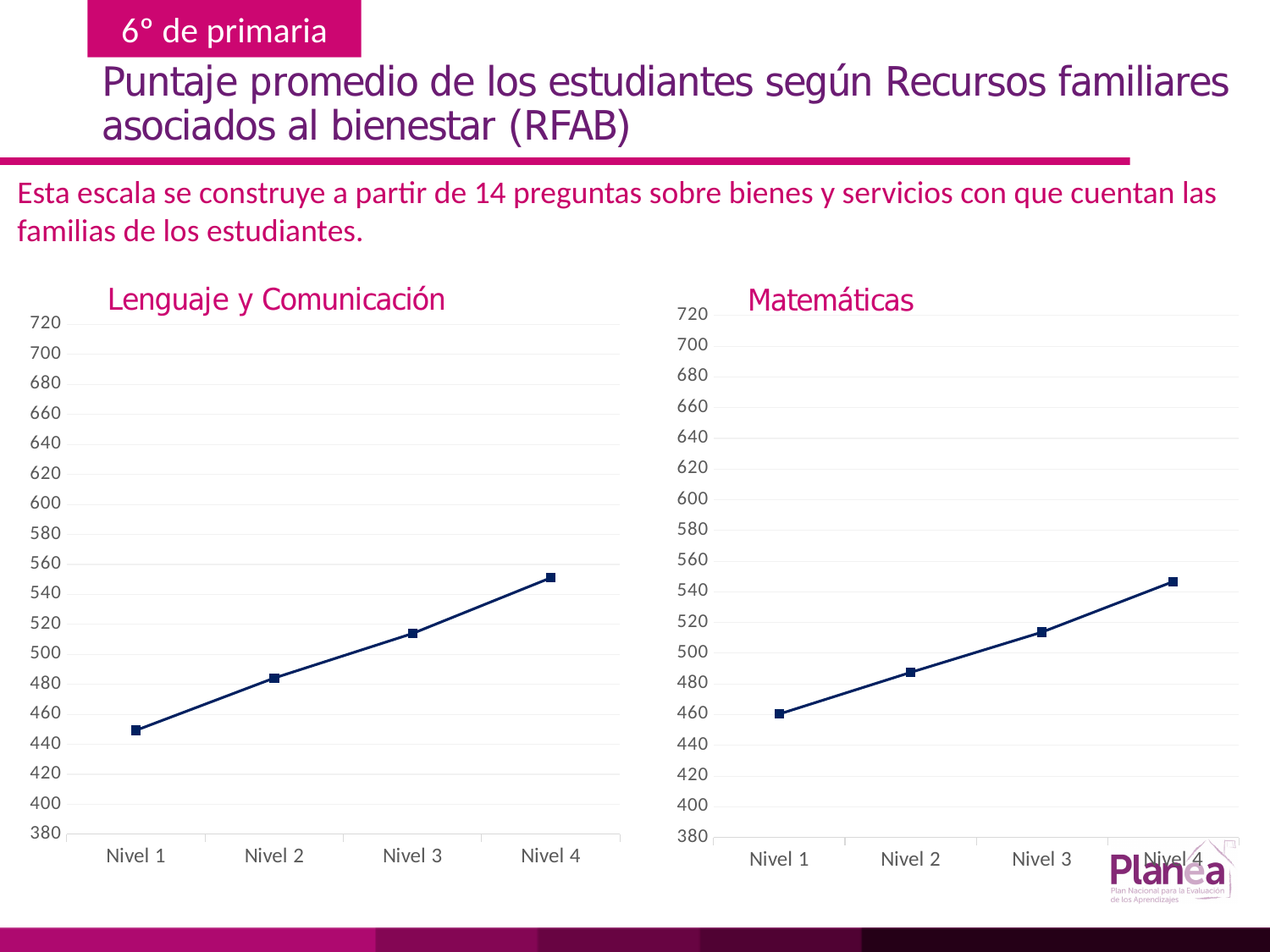

# Puntaje promedio de los estudiantes según Recursos familiares asociados al bienestar (RFAB)

Esta escala se construye a partir de 14 preguntas sobre bienes y servicios con que cuentan las familias de los estudiantes.
Lenguaje y Comunicación
Matemáticas

### Chart

| Category |  |
|---|---|
| Nivel 1 | 460.4 |
| Nivel 2 | 487.5 |
| Nivel 3 | 513.7 |
| Nivel 4 | 546.7 |

### Chart

| Category |  |
|---|---|
| Nivel 1 | 449.3 |
| Nivel 2 | 484.2 |
| Nivel 3 | 513.9 |
| Nivel 4 | 551.1 |